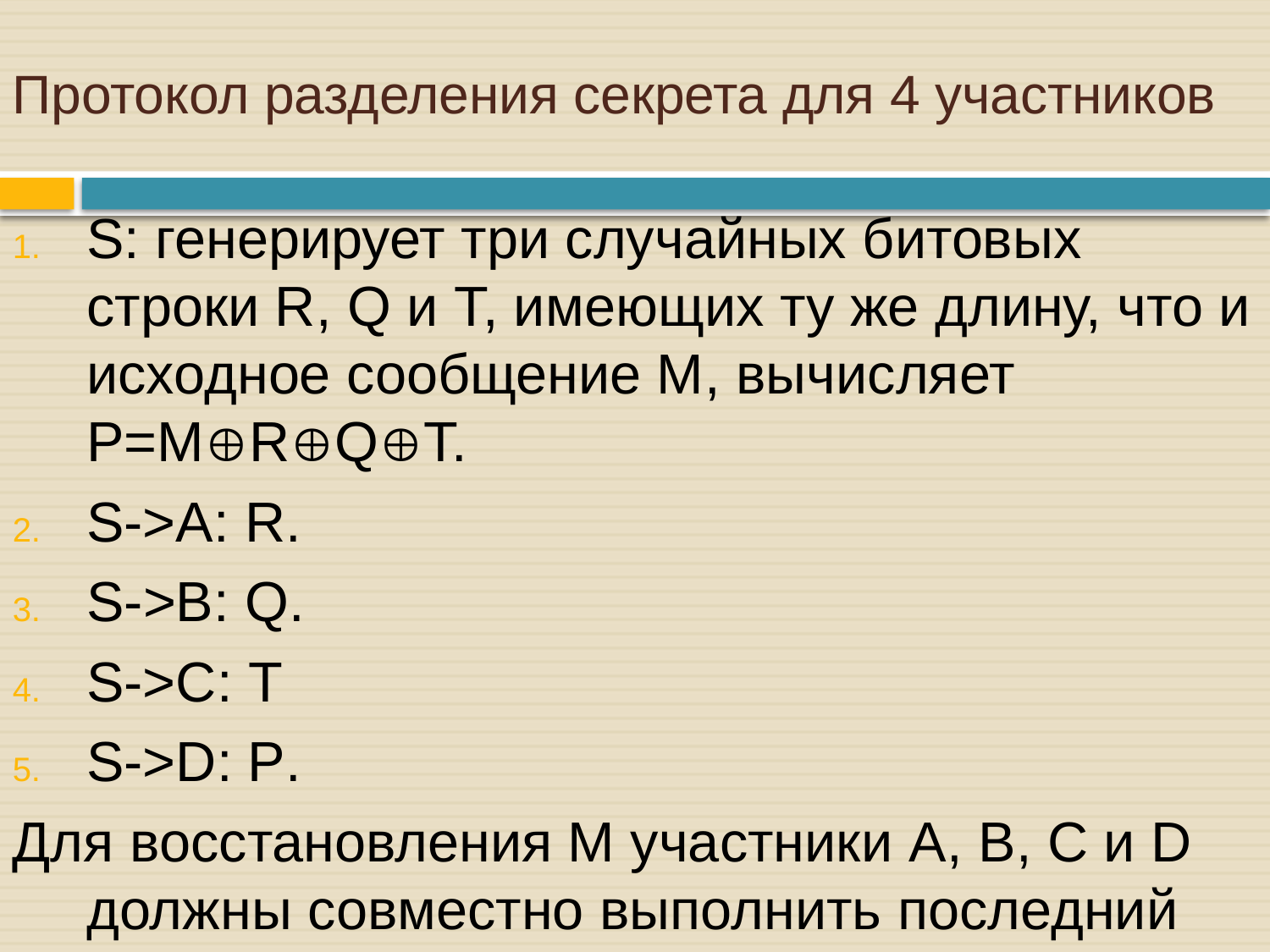

# Протокол разделения секрета для 4 участников
S: генерирует три случайных битовых строки R, Q и Т, имеющих ту же длину, что и исходное сообщение М, вычисляет P=М⊕R⊕Q⊕Т.
S->A: R.
S->B: Q.
S->C: Т
S->D: P.
Для восстановления М участники A, B, C и D должны совместно выполнить последний шаг протокола: A, B, C и D: М=R⊕Q⊕Т⊕P.